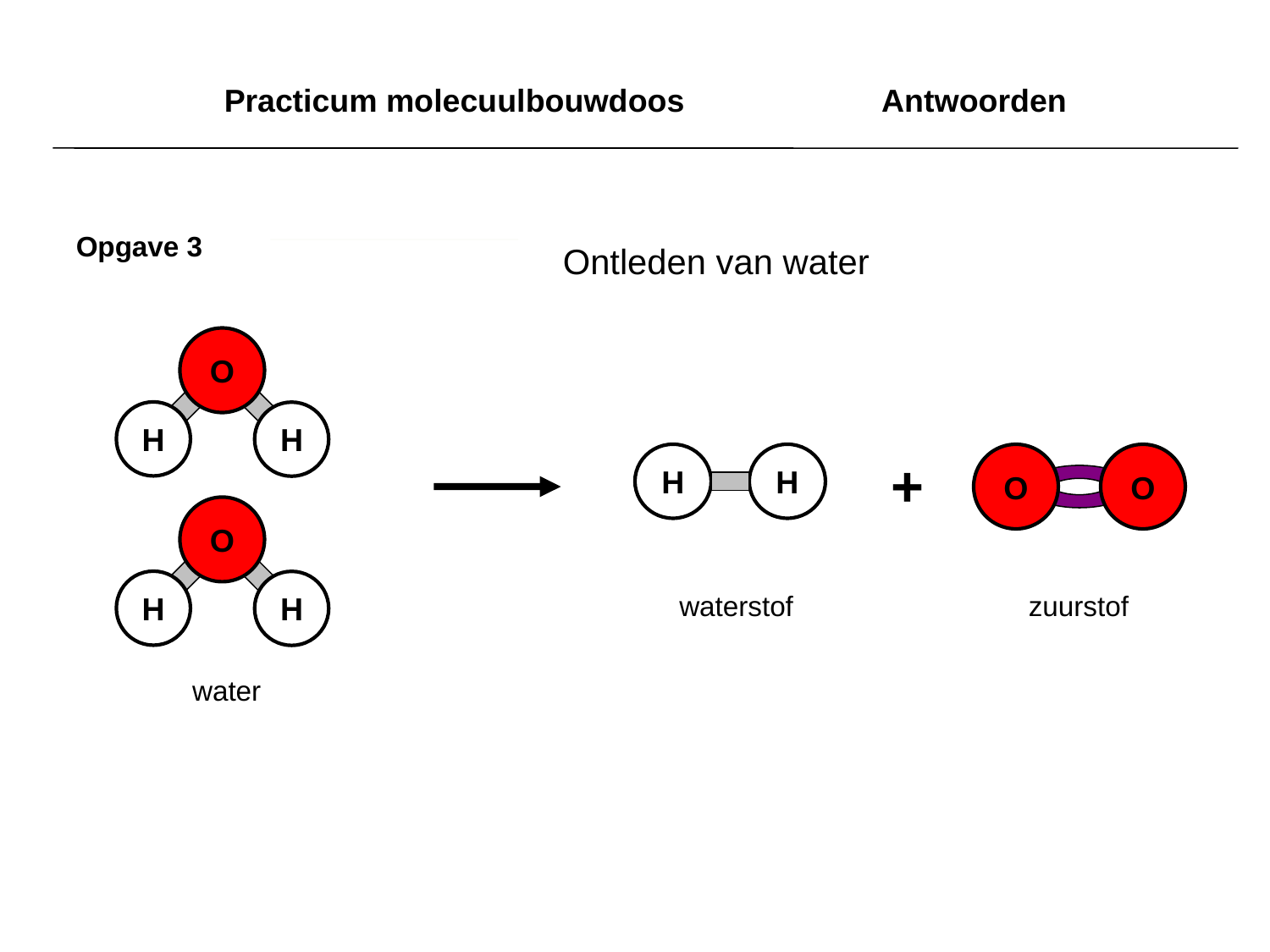

Practicum molecuulbouwdoos	                 Antwoorden

Opgave 3
Ontleden van water

O
H

H
H
H

+
O

O

O
H

H
waterstof
zuurstof
water